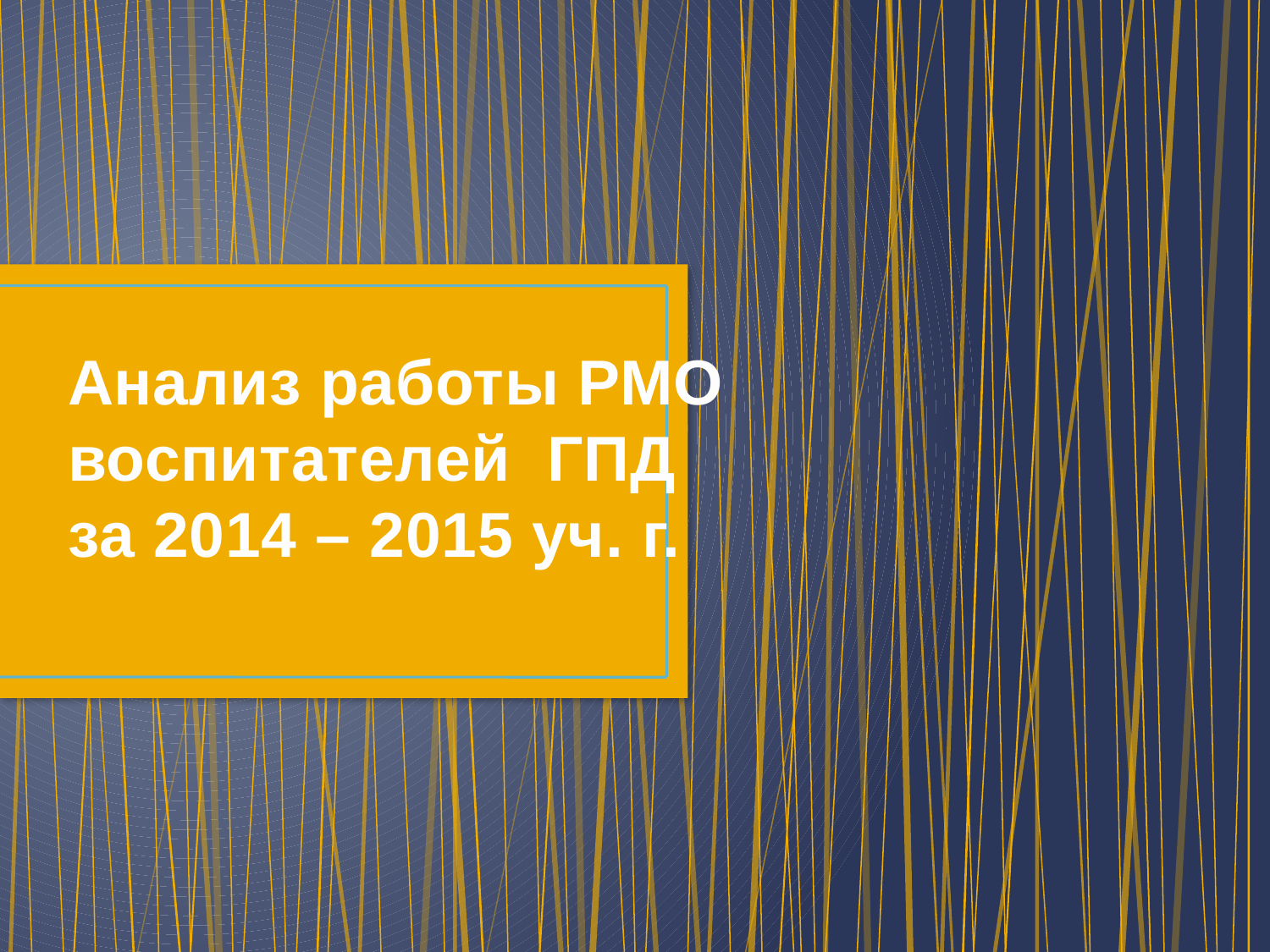

# Анализ работы РМО воспитателей  ГПД за 2014 – 2015 уч. г.